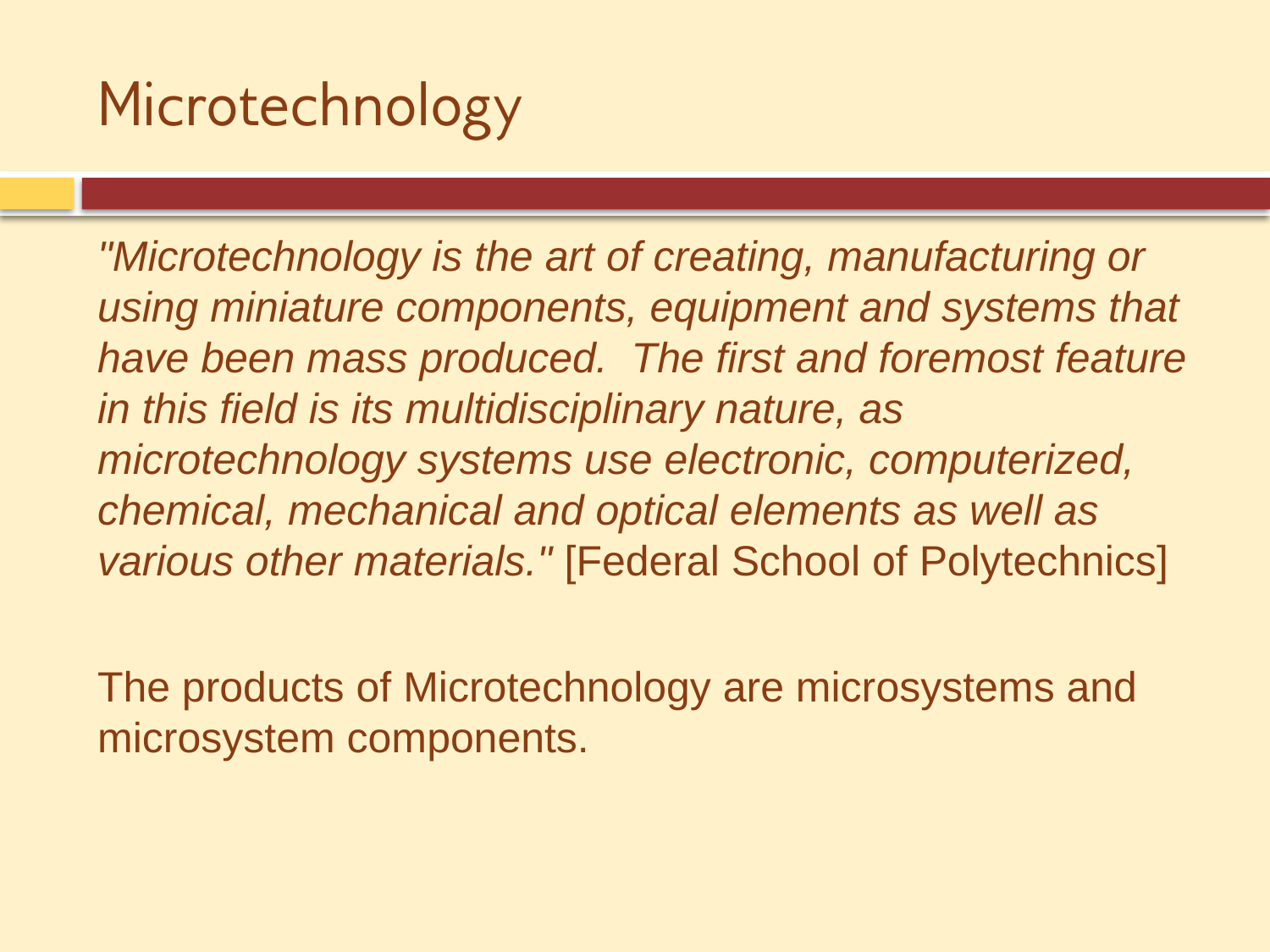

# Microtechnology
"Microtechnology is the art of creating, manufacturing or using miniature components, equipment and systems that have been mass produced.  The first and foremost feature in this field is its multidisciplinary nature, as microtechnology systems use electronic, computerized, chemical, mechanical and optical elements as well as various other materials." [Federal School of Polytechnics]

The products of Microtechnology are microsystems and microsystem components.